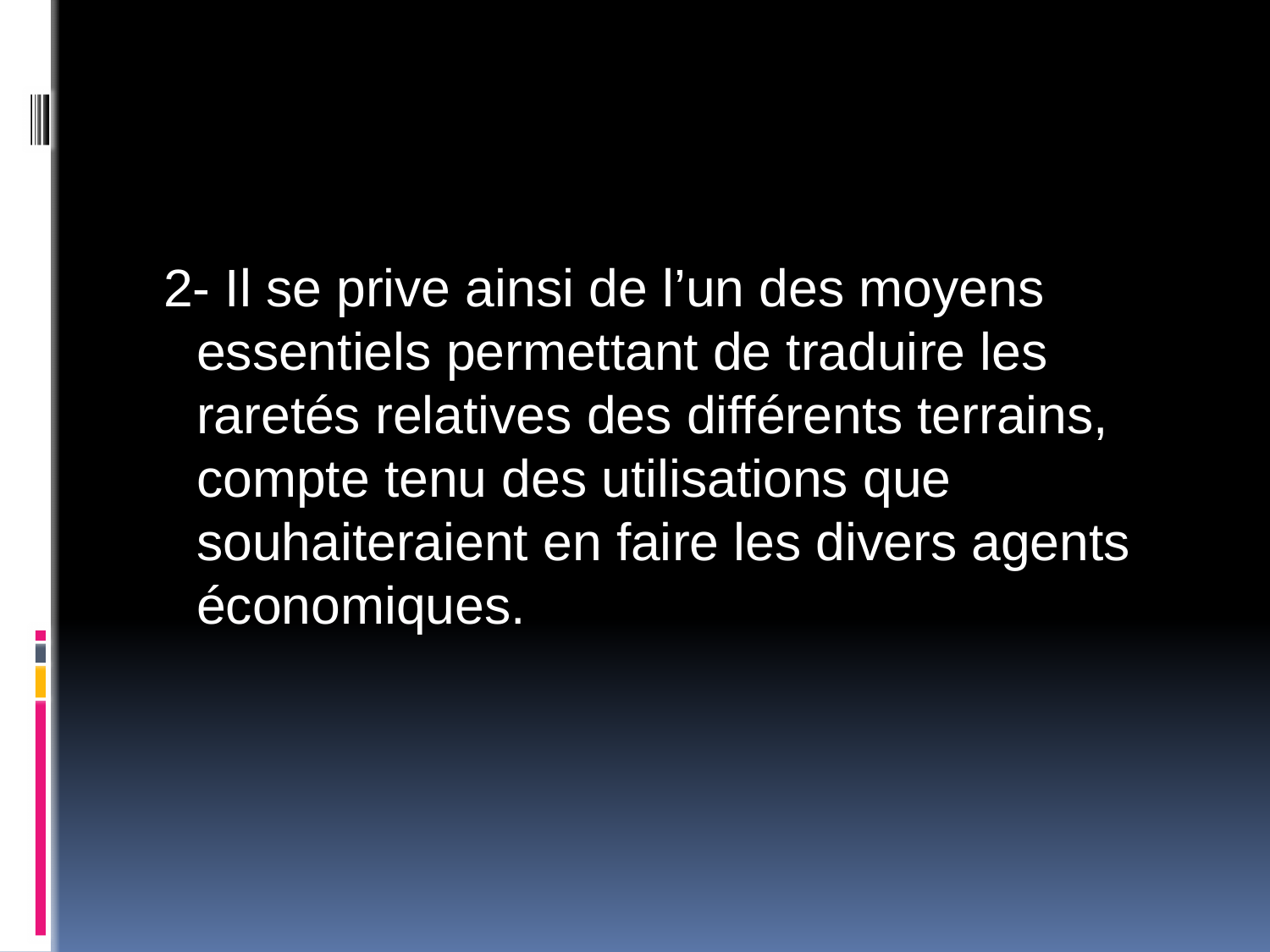

#
 2- Il se prive ainsi de l’un des moyens essentiels permettant de traduire les raretés relatives des différents terrains, compte tenu des utilisations que souhaiteraient en faire les divers agents économiques.